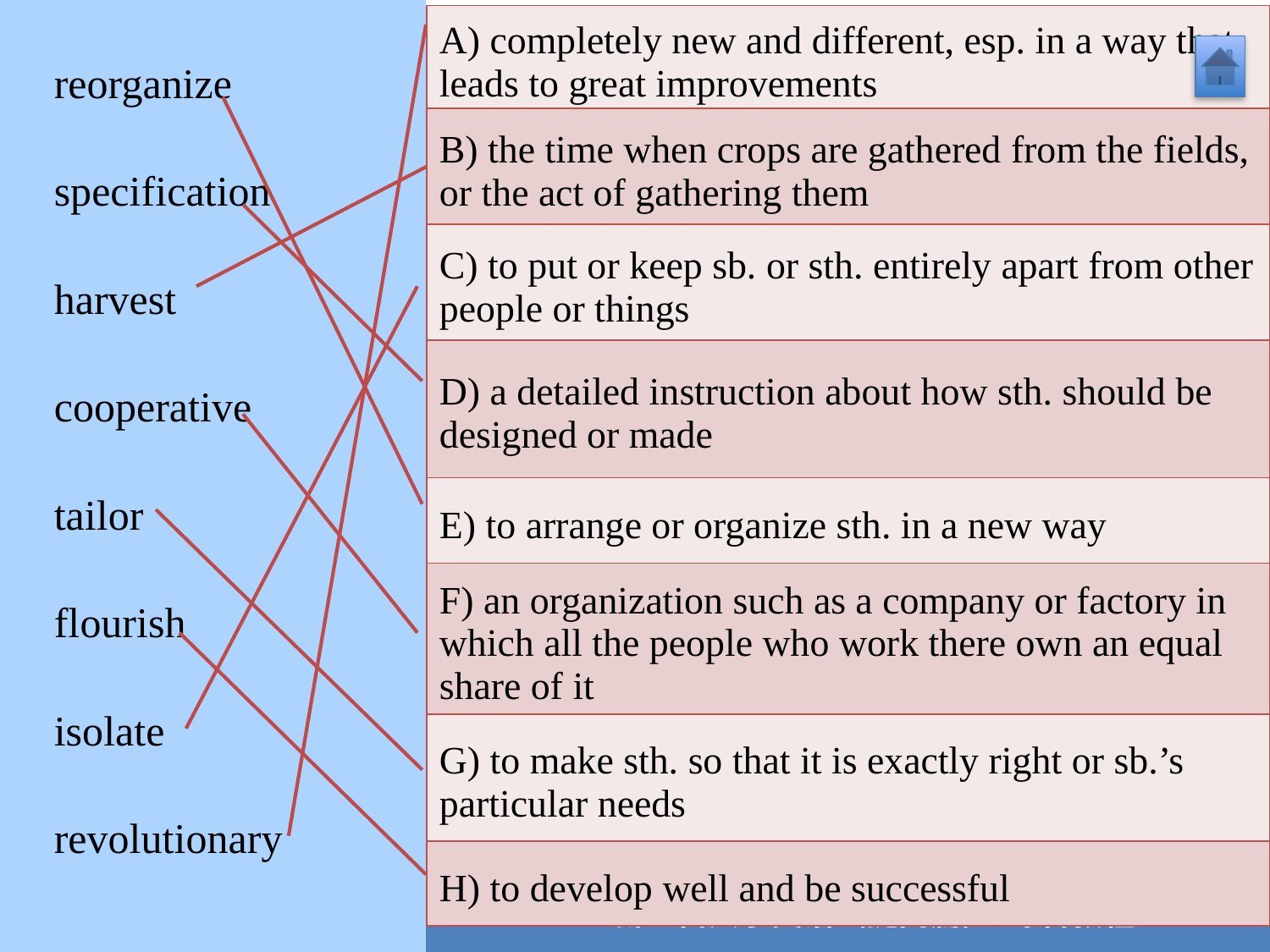

| A) completely new and different, esp. in a way that leads to great improvements |
| --- |
| B) the time when crops are gathered from the fields, or the act of gathering them |
| C) to put or keep sb. or sth. entirely apart from other people or things |
| D) a detailed instruction about how sth. should be designed or made |
| E) to arrange or organize sth. in a new way |
| F) an organization such as a company or factory in which all the people who work there own an equal share of it |
| G) to make sth. so that it is exactly right or sb.’s particular needs |
| H) to develop well and be successful |
reorganize
specification
harvest
cooperative
tailor
flourish
isolate
revolutionary